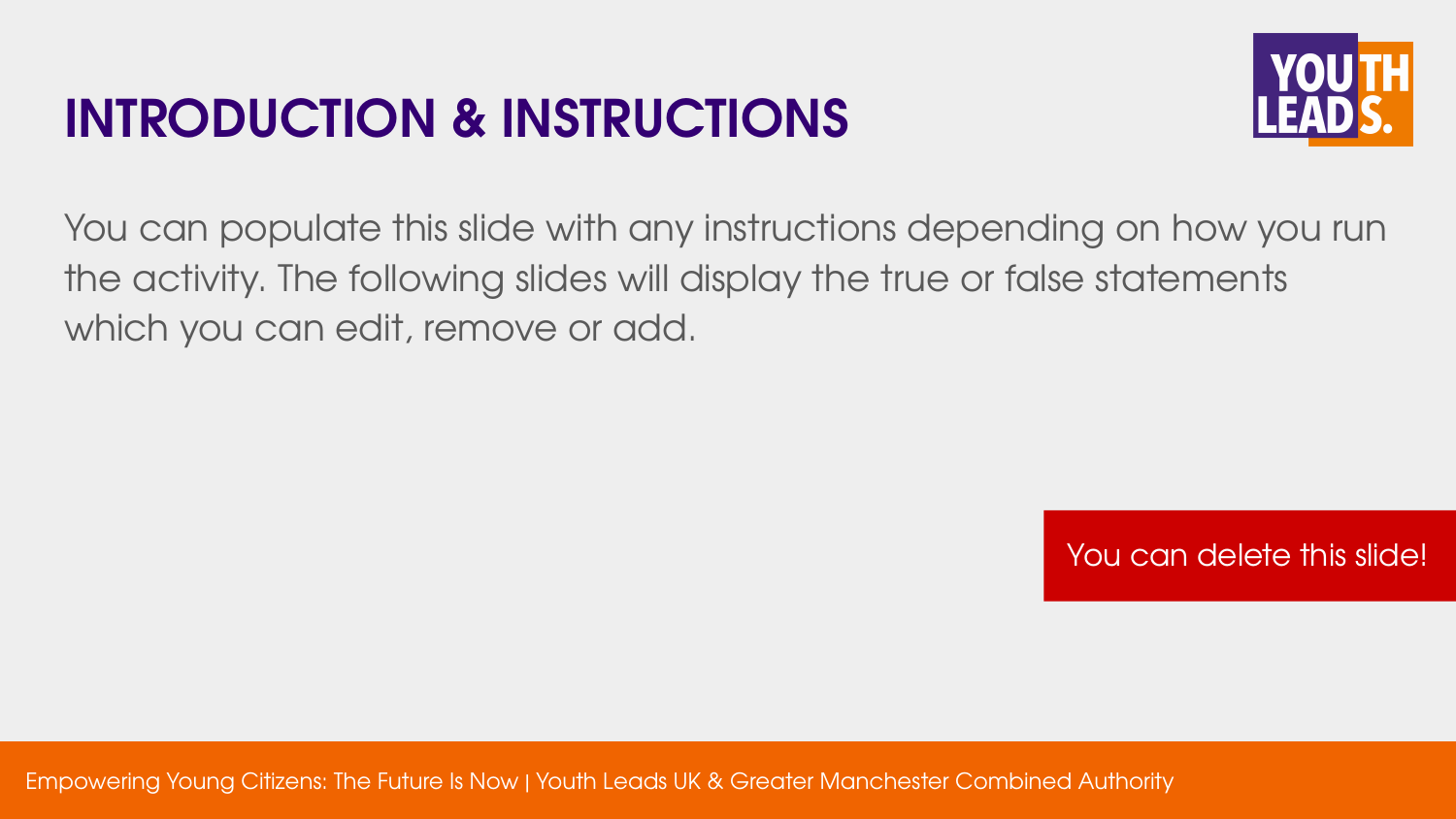

# INTRODUCTION & INSTRUCTIONS
You can populate this slide with any instructions depending on how you run the activity. The following slides will display the true or false statements which you can edit, remove or add.

You can delete this slide!